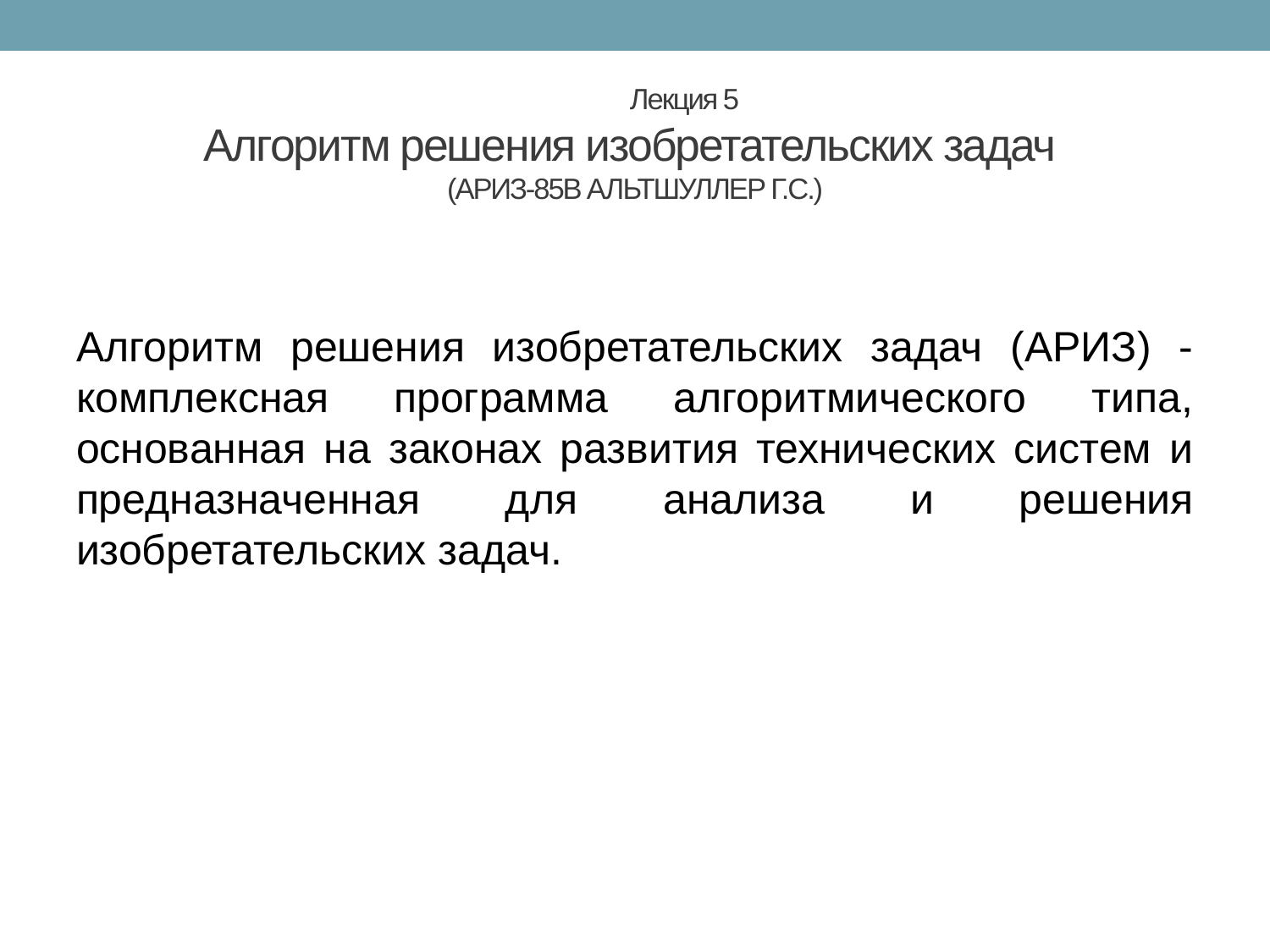

# Лекция 5 Алгоритм решения изобретательских задач (АРИЗ-85В АЛЬТШУЛЛЕР Г.С.)

Алгоритм решения изобретательских задач (АРИЗ) - комплексная программа алгоритмического типа, основанная на законах развития технических систем и предназначенная для анализа и решения изобретательских задач.